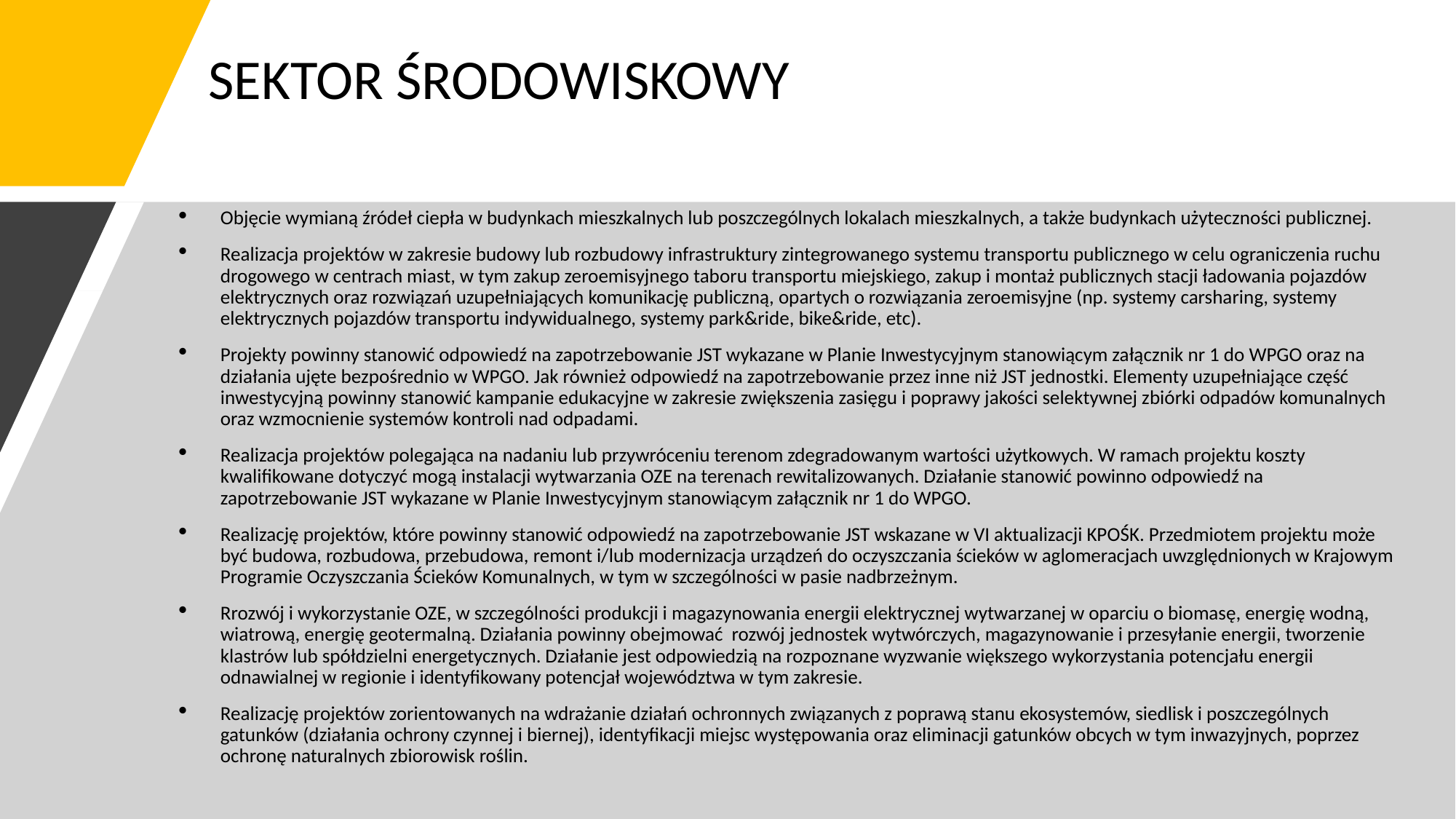

# SEKTOR ŚRODOWISKOWY

Objęcie wymianą źródeł ciepła w budynkach mieszkalnych lub poszczególnych lokalach mieszkalnych, a także budynkach użyteczności publicznej.
Realizacja projektów w zakresie budowy lub rozbudowy infrastruktury zintegrowanego systemu transportu publicznego w celu ograniczenia ruchu drogowego w centrach miast, w tym zakup zeroemisyjnego taboru transportu miejskiego, zakup i montaż publicznych stacji ładowania pojazdów elektrycznych oraz rozwiązań uzupełniających komunikację publiczną, opartych o rozwiązania zeroemisyjne (np. systemy carsharing, systemy elektrycznych pojazdów transportu indywidualnego, systemy park&ride, bike&ride, etc).
Projekty powinny stanowić odpowiedź na zapotrzebowanie JST wykazane w Planie Inwestycyjnym stanowiącym załącznik nr 1 do WPGO oraz na działania ujęte bezpośrednio w WPGO. Jak również odpowiedź na zapotrzebowanie przez inne niż JST jednostki. Elementy uzupełniające część inwestycyjną powinny stanowić kampanie edukacyjne w zakresie zwiększenia zasięgu i poprawy jakości selektywnej zbiórki odpadów komunalnych oraz wzmocnienie systemów kontroli nad odpadami.
Realizacja projektów polegająca na nadaniu lub przywróceniu terenom zdegradowanym wartości użytkowych. W ramach projektu koszty kwalifikowane dotyczyć mogą instalacji wytwarzania OZE na terenach rewitalizowanych. Działanie stanowić powinno odpowiedź na zapotrzebowanie JST wykazane w Planie Inwestycyjnym stanowiącym załącznik nr 1 do WPGO.
Realizację projektów, które powinny stanowić odpowiedź na zapotrzebowanie JST wskazane w VI aktualizacji KPOŚK. Przedmiotem projektu może być budowa, rozbudowa, przebudowa, remont i/lub modernizacja urządzeń do oczyszczania ścieków w aglomeracjach uwzględnionych w Krajowym Programie Oczyszczania Ścieków Komunalnych, w tym w szczególności w pasie nadbrzeżnym.
Rrozwój i wykorzystanie OZE, w szczególności produkcji i magazynowania energii elektrycznej wytwarzanej w oparciu o biomasę, energię wodną, wiatrową, energię geotermalną. Działania powinny obejmować  rozwój jednostek wytwórczych, magazynowanie i przesyłanie energii, tworzenie klastrów lub spółdzielni energetycznych. Działanie jest odpowiedzią na rozpoznane wyzwanie większego wykorzystania potencjału energii odnawialnej w regionie i identyfikowany potencjał województwa w tym zakresie.
Realizację projektów zorientowanych na wdrażanie działań ochronnych związanych z poprawą stanu ekosystemów, siedlisk i poszczególnych gatunków (działania ochrony czynnej i biernej), identyfikacji miejsc występowania oraz eliminacji gatunków obcych w tym inwazyjnych, poprzez ochronę naturalnych zbiorowisk roślin.